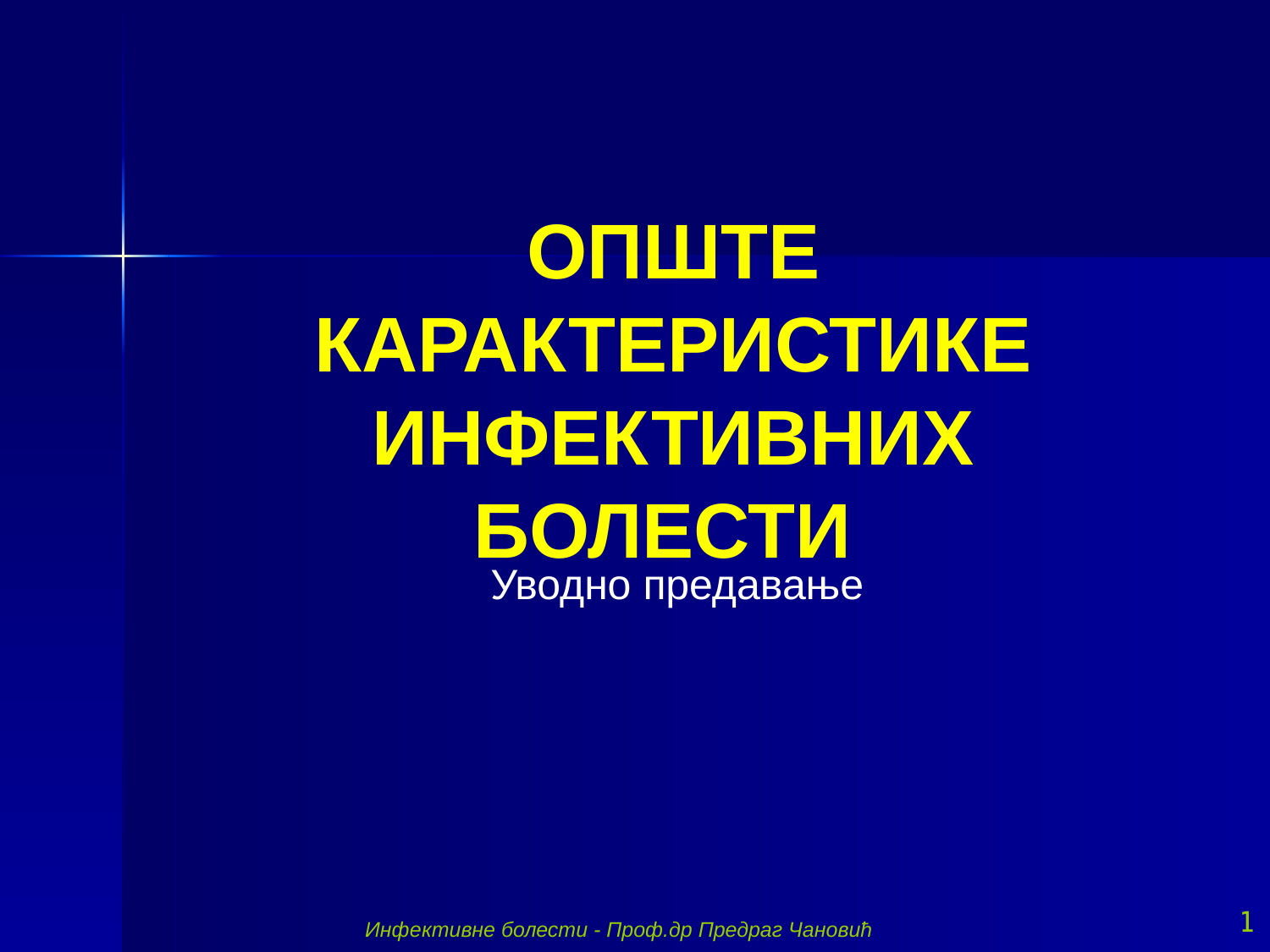

ОПШТЕ КАРАКТЕРИСТИКЕ ИНФЕКТИВНИХ БОЛЕСТИ
Уводно предавање
1
Инфективне болести - Проф.др Предраг Чановић